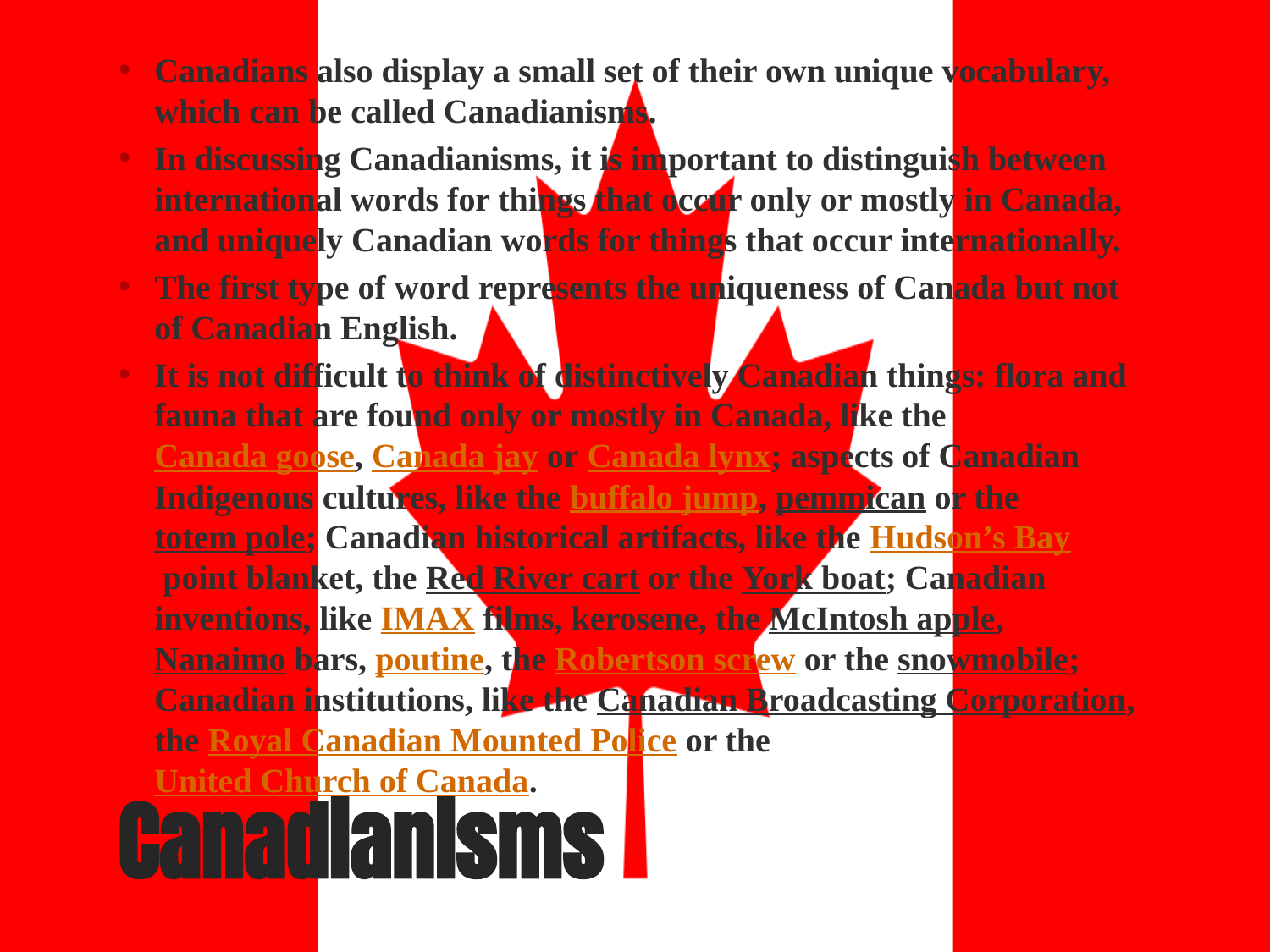

Canadians also display a small set of their own unique vocabulary, which can be called Canadianisms.
In discussing Canadianisms, it is important to distinguish between international words for things that occur only or mostly in Canada, and uniquely Canadian words for things that occur internationally.
The first type of word represents the uniqueness of Canada but not of Canadian English.
It is not difficult to think of distinctively Canadian things: flora and fauna that are found only or mostly in Canada, like the Canada goose, Canada jay or Canada lynx; aspects of Canadian Indigenous cultures, like the buffalo jump, pemmican or the totem pole; Canadian historical artifacts, like the Hudson’s Bay point blanket, the Red River cart or the York boat; Canadian inventions, like IMAX films, kerosene, the McIntosh apple, Nanaimo bars, poutine, the Robertson screw or the snowmobile; Canadian institutions, like the Canadian Broadcasting Corporation, the Royal Canadian Mounted Police or the United Church of Canada.

# Canadianisms